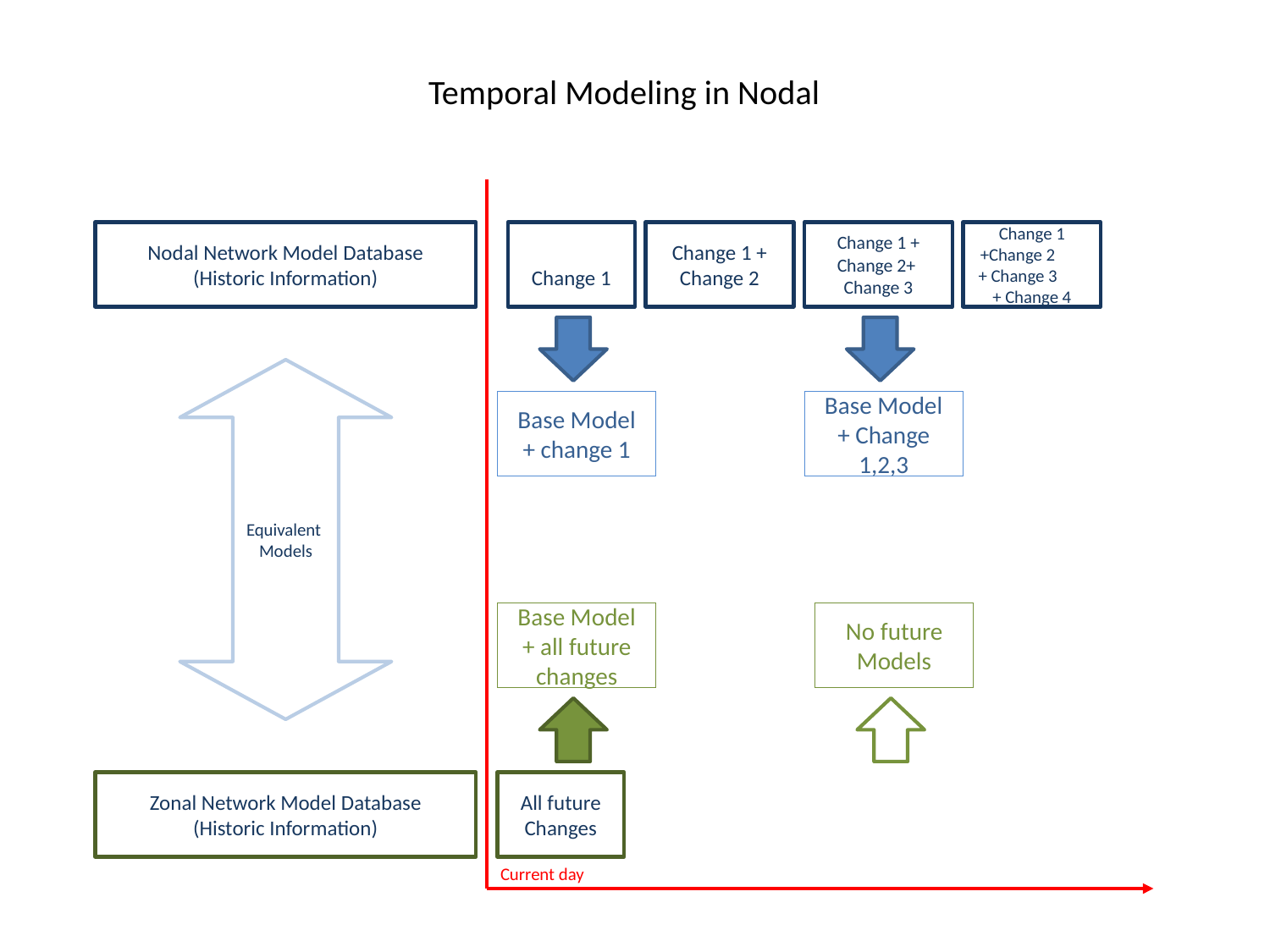

# Temporal Modeling in Nodal
Nodal Network Model Database
(Historic Information)

Change 1
Change 1 + Change 2
Change 1 + Change 2+  Change 3
Change 1 +Change 2        + Change 3        + Change 4

Equivalent
Models
Base Model + change 1
Base Model + Change 1,2,3
Base Model + all future changes
No future Models

Zonal Network Model Database
(Historic Information)
All future
Changes
Current day